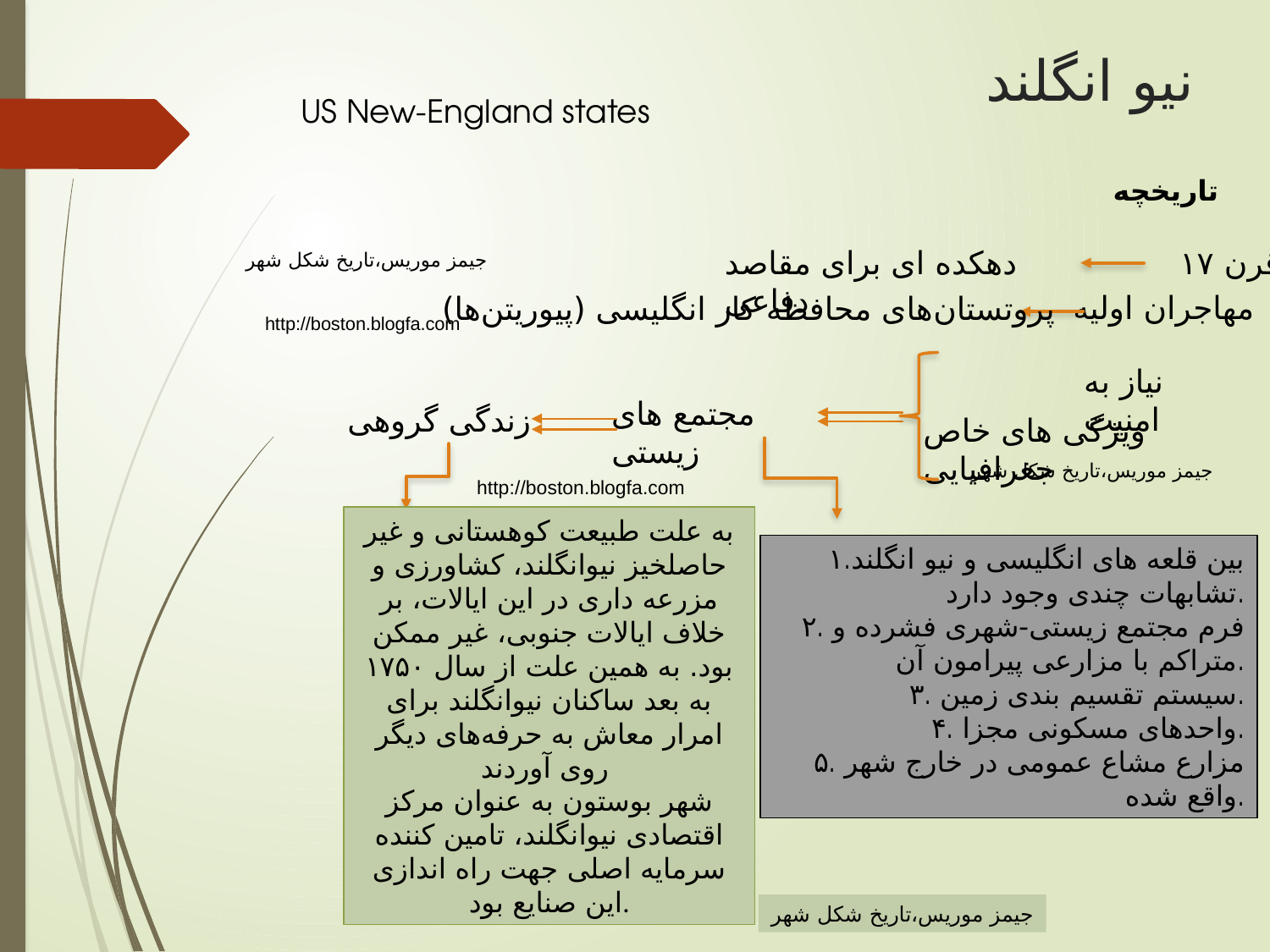

# نیو انگلند
US New-England states
تاریخچه
قرن ۱۷                دهکده ای برای مقاصد دفاعی
جیمز موریس،تاریخ شکل شهر
مهاجران اولیه
پروتستان‌های محافظه کار انگلیسی (پیوریتن‌ها)
http://boston.blogfa.com

نیاز به امنیت
مجتمع های زیستی
زندگی گروهی
ویژگی های خاص جغرافیایی
جیمز موریس،تاریخ شکل شهر
http://boston.blogfa.com
به علت طبیعت کوهستانی و غیر حاصلخیز نیوانگلند، کشاورزی و مزرعه داری در این ایالات، بر خلاف ایالات جنوبی، غیر ممکن بود. به همین علت از سال ۱۷۵۰ به بعد ساکنان نیوانگلند برای امرار معاش به حرفه‌های دیگر روی آوردند
شهر بوستون به عنوان مرکز اقتصادی نیوانگلند، تامین کننده سرمایه اصلی جهت راه اندازی این صنایع بود.
۱.بین قلعه های انگلیسی و نیو انگلند تشابهات چندی وجود دارد.
۲. فرم مجتمع زیستی-شهری فشرده و متراکم با مزارعی پیرامون آن.
۳. سیستم تقسیم بندی زمین.
۴. واحدهای مسکونی مجزا.
۵. مزارع مشاع عمومی در خارج شهر واقع شده.
جیمز موریس،تاریخ شکل شهر